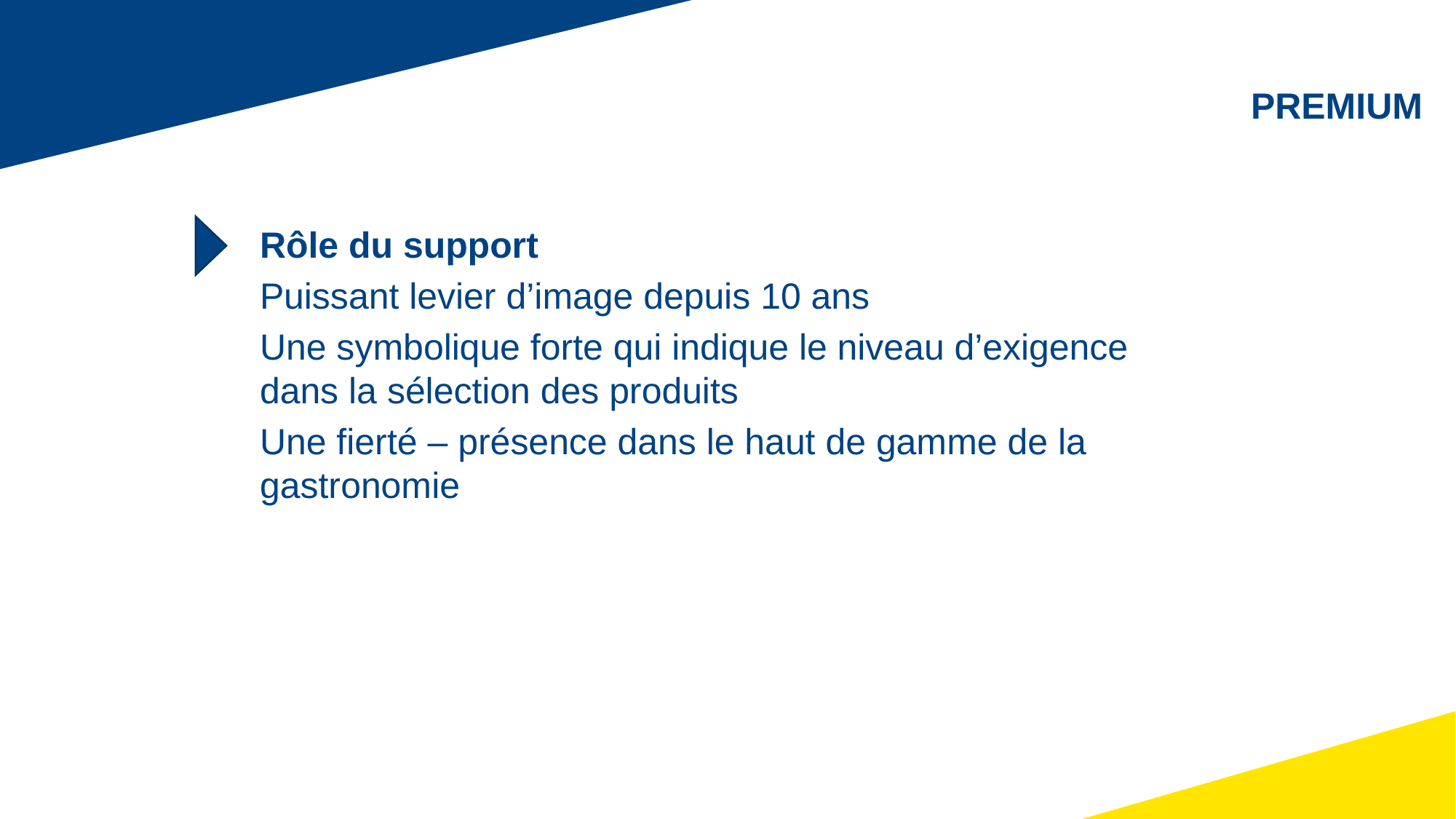

PREMIUM
Rôle du support
Puissant levier d’image depuis 10 ans
Une symbolique forte qui indique le niveau d’exigence dans la sélection des produits
Une fierté – présence dans le haut de gamme de la gastronomie